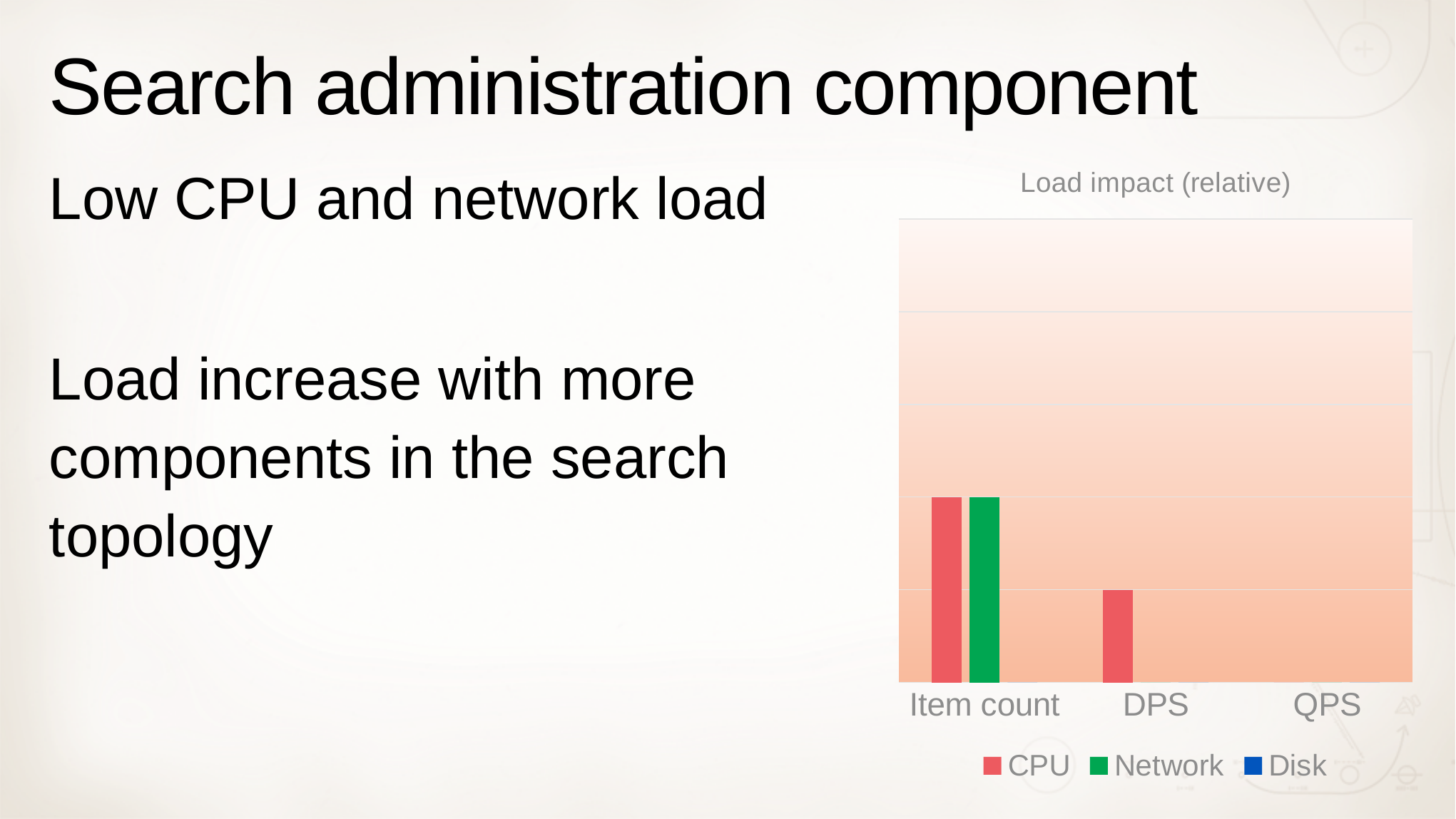

# Search administration component

### Chart: Load impact (relative)

| Category | CPU | Network | Disk |
|---|---|---|---|
| Item count | 4.0 | 4.0 | 0.0 |
| DPS | 2.0 | 0.0 | 0.0 |
| QPS | 0.0 | 0.0 | 0.0 |
Low CPU and network load

Load increase with more components in the search topology